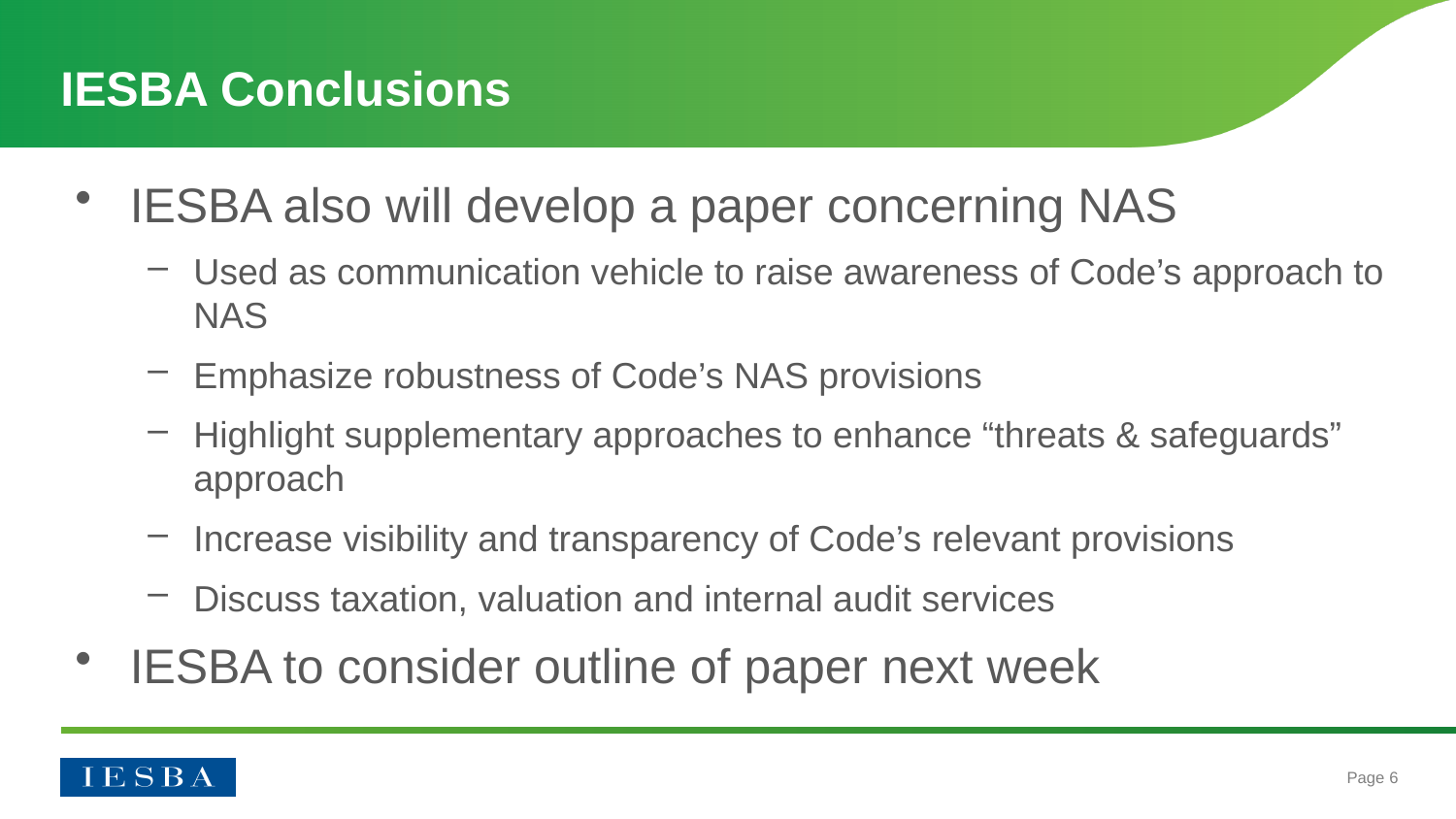

# IESBA Conclusions
IESBA also will develop a paper concerning NAS
Used as communication vehicle to raise awareness of Code’s approach to NAS
Emphasize robustness of Code’s NAS provisions
Highlight supplementary approaches to enhance “threats & safeguards” approach
Increase visibility and transparency of Code’s relevant provisions
Discuss taxation, valuation and internal audit services
IESBA to consider outline of paper next week